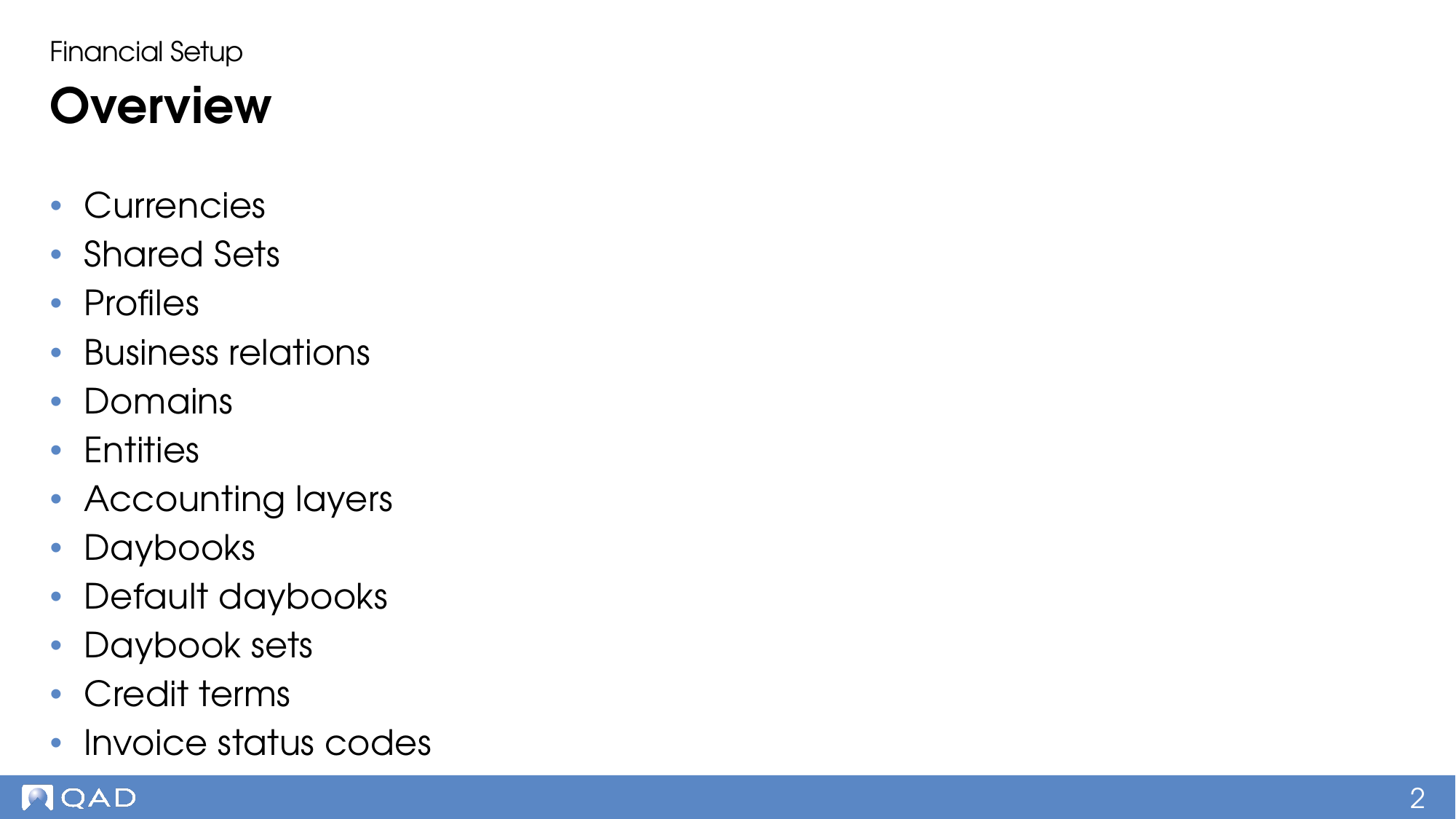

Financial Setup
# Overview
Currencies
Shared Sets
Profiles
Business relations
Domains
Entities
Accounting layers
Daybooks
Default daybooks
Daybook sets
Credit terms
Invoice status codes
2